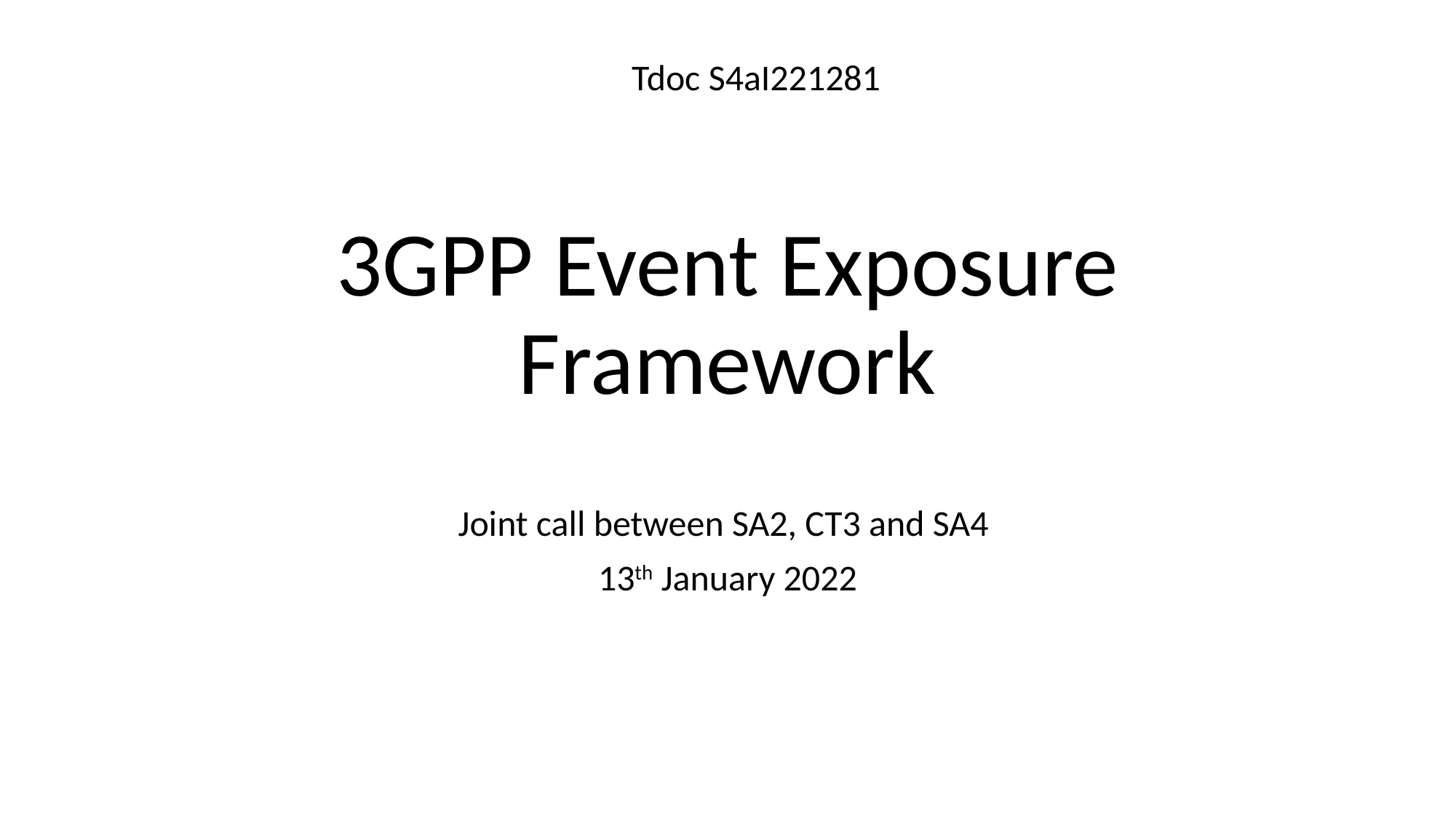

Tdoc S4aI221281
# 3GPP Event Exposure Framework
Joint call between SA2, CT3 and SA4
13th January 2022